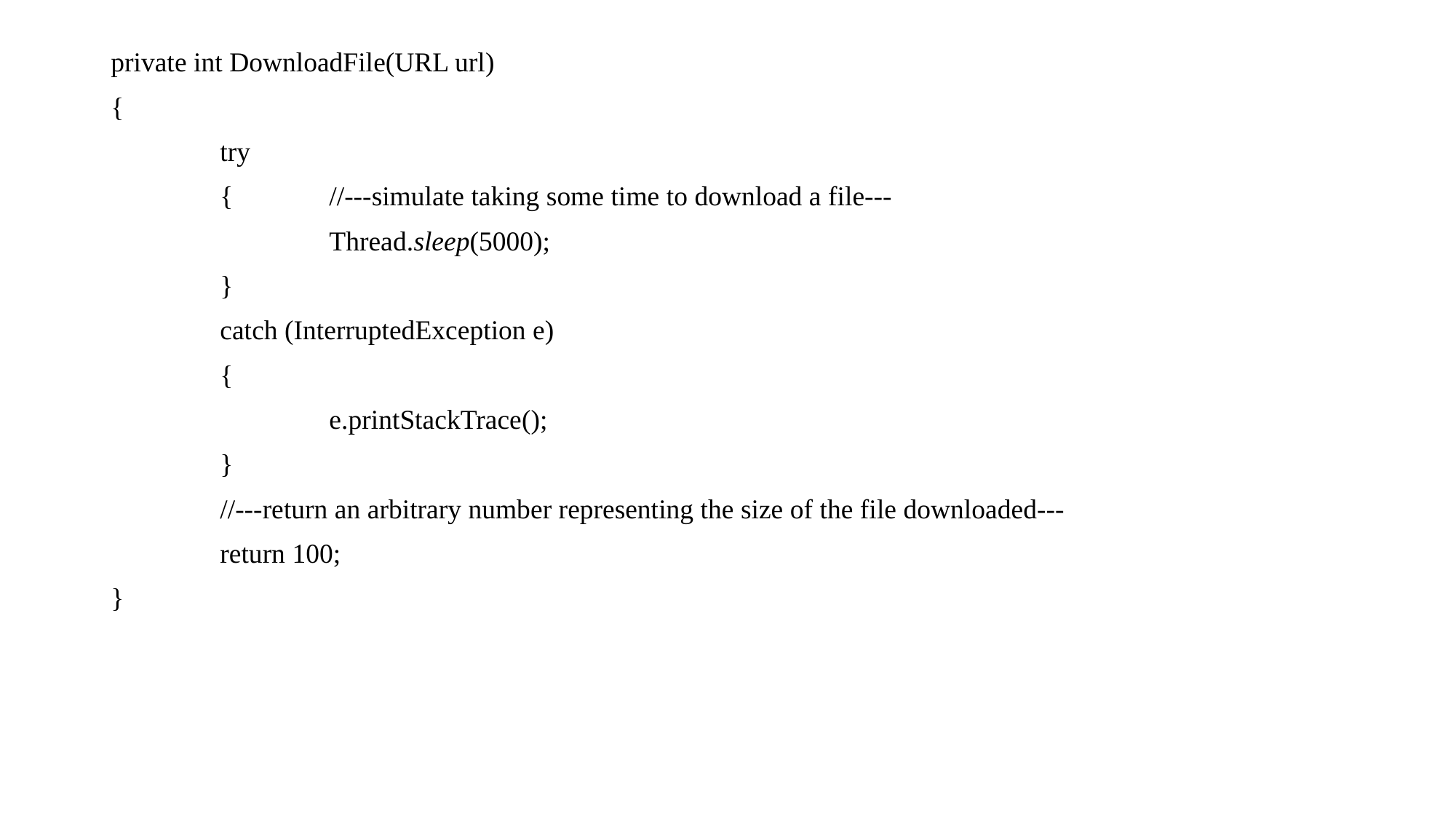

private int DownloadFile(URL url)
{
	try
	{	//---simulate taking some time to download a file---
		Thread.sleep(5000);
	}
	catch (InterruptedException e)
	{
		e.printStackTrace();
	}
	//---return an arbitrary number representing the size of the file downloaded---
	return 100;
}